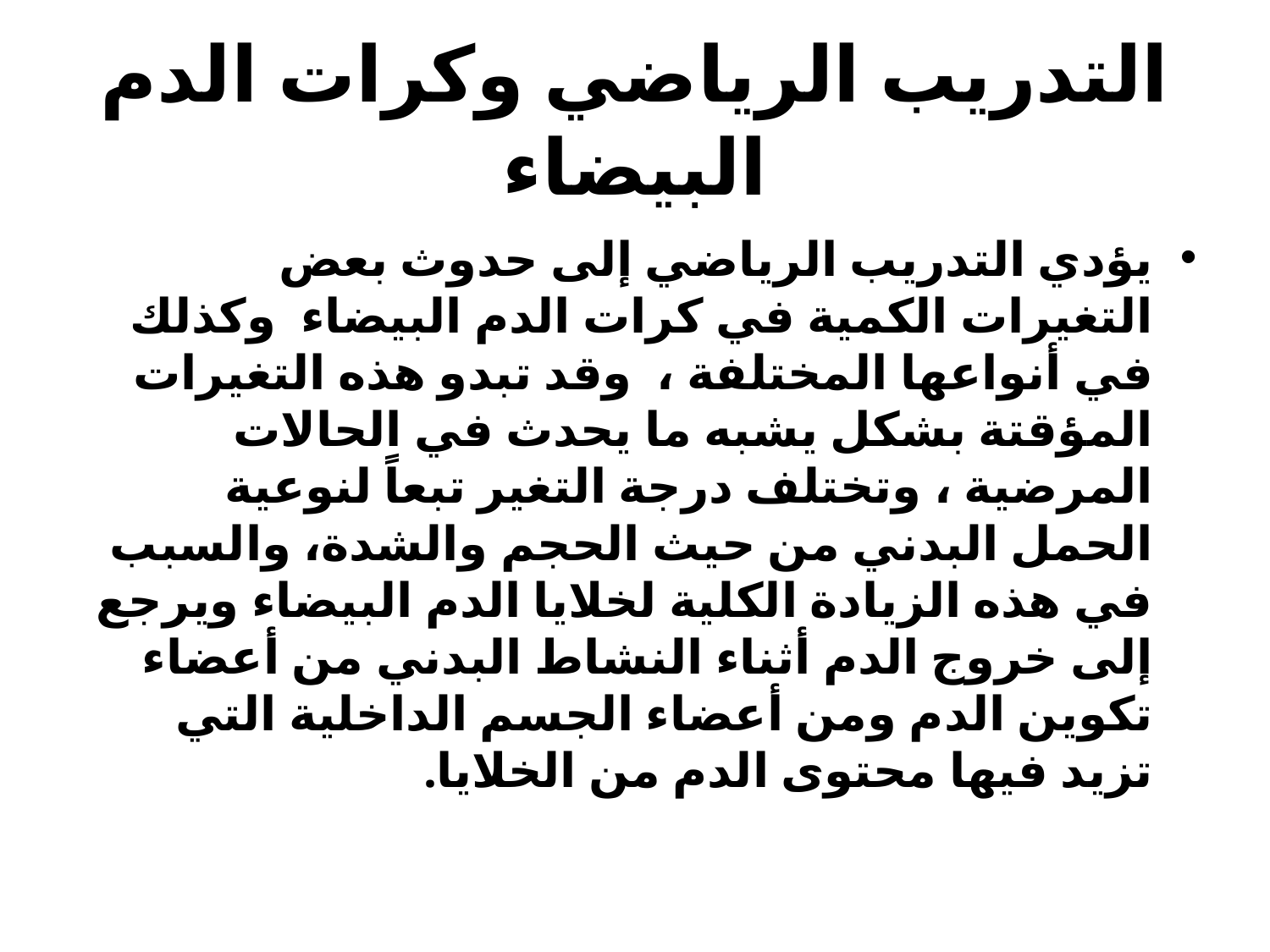

# التدريب الرياضي وكرات الدم البيضاء
يؤدي التدريب الرياضي إلى حدوث بعض التغيرات الكمية في كرات الدم البيضاء  وكذلك في أنواعها المختلفة ،  وقد تبدو هذه التغيرات المؤقتة بشكل يشبه ما يحدث في الحالات المرضية ، وتختلف درجة التغير تبعاً لنوعية الحمل البدني من حيث الحجم والشدة، والسبب في هذه الزيادة الكلية لخلايا الدم البيضاء ويرجع إلى خروج الدم أثناء النشاط البدني من أعضاء تكوين الدم ومن أعضاء الجسم الداخلية التي تزيد فيها محتوى الدم من الخلايا.